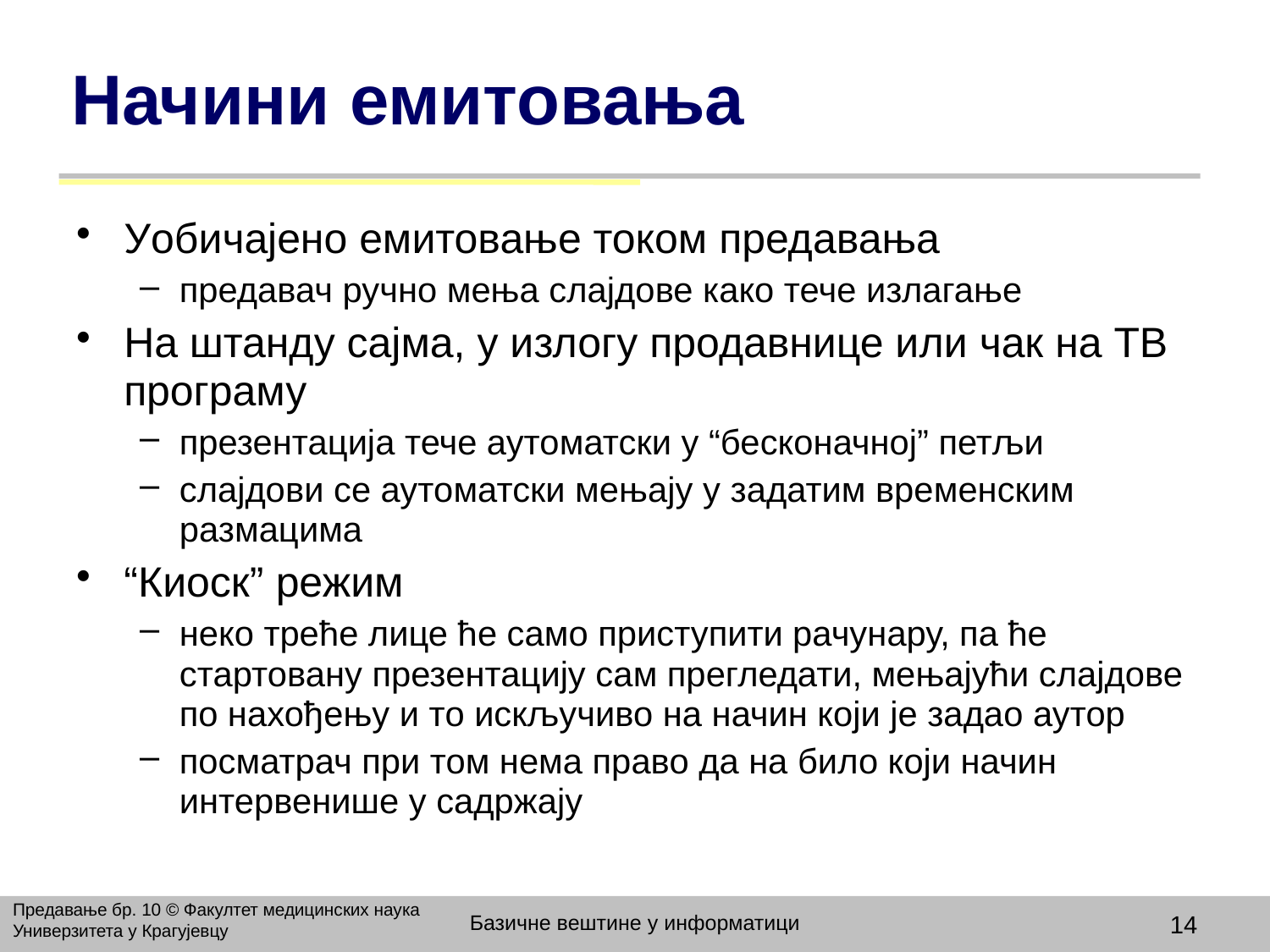

# Начини емитовања
Уобичајено емитовање током предавања
предавач ручно мења слајдове како тече излагање
На штанду сајма, у излогу продавнице или чак на ТВ програму
презентација тече аутоматски у “бесконачној” петљи
слајдови се аутоматски мењају у задатим временским размацима
“Киоск” режим
неко треће лице ће само приступити рачунару, па ће стартовану презентацију сам прегледати, мењајући слајдове по нахођењу и то искључиво на начин који је задао аутор
посматрач при том нема право да на било који начин интервенише у садржају
Предавање бр. 10 © Факултет медицинских наука Универзитета у Крагујевцу
Базичне вештине у информатици
14